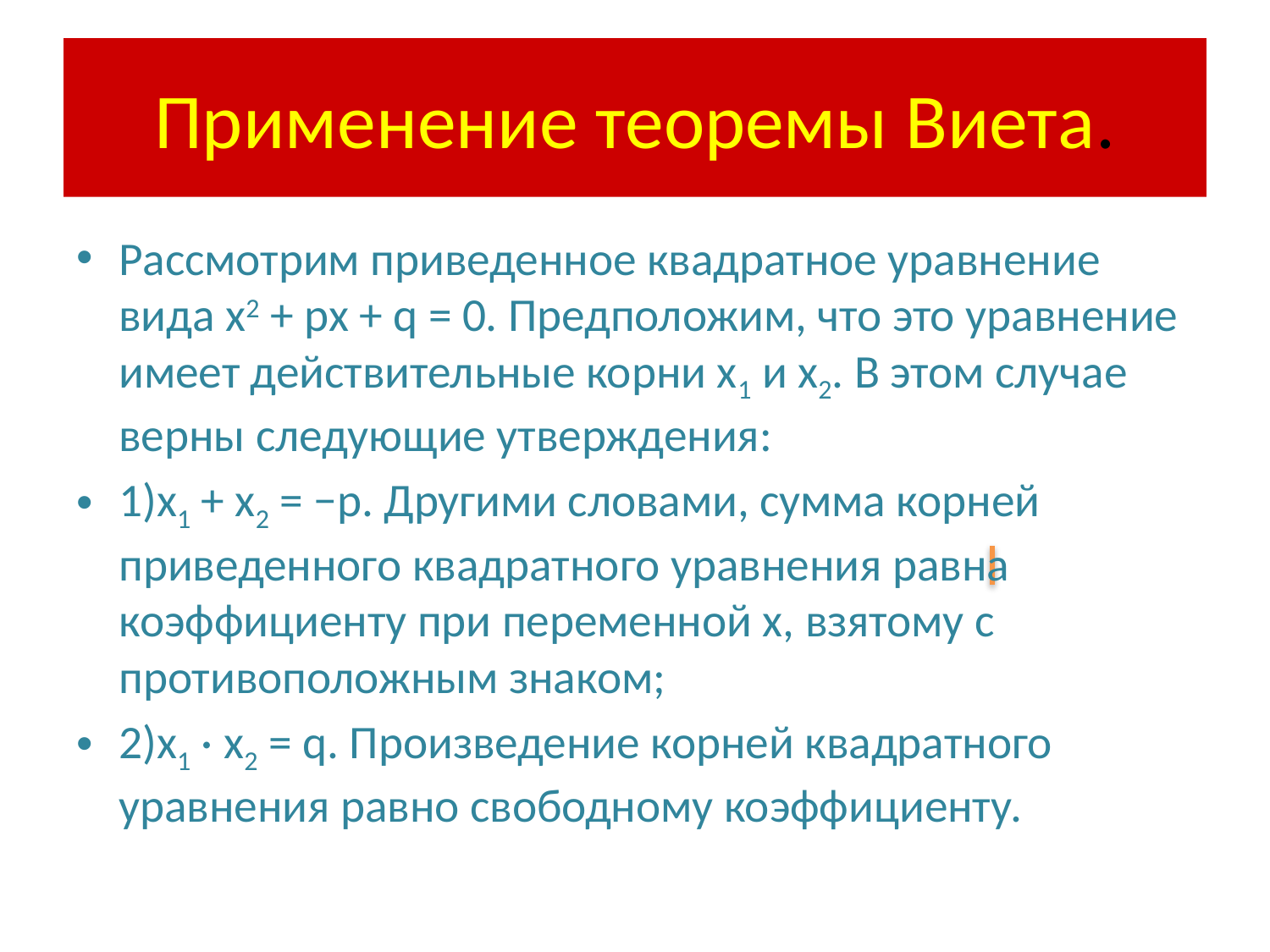

# Применение теоремы Виета.
Рассмотрим приведенное квадратное уравнение вида x2 + рx + q = 0. Предположим, что это уравнение имеет действительные корни x1 и x2. В этом случае верны следующие утверждения:
1)x1 + x2 = −р. Другими словами, сумма корней приведенного квадратного уравнения равна коэффициенту при переменной x, взятому с противоположным знаком;
2)x1 · x2 = q. Произведение корней квадратного уравнения равно свободному коэффициенту.